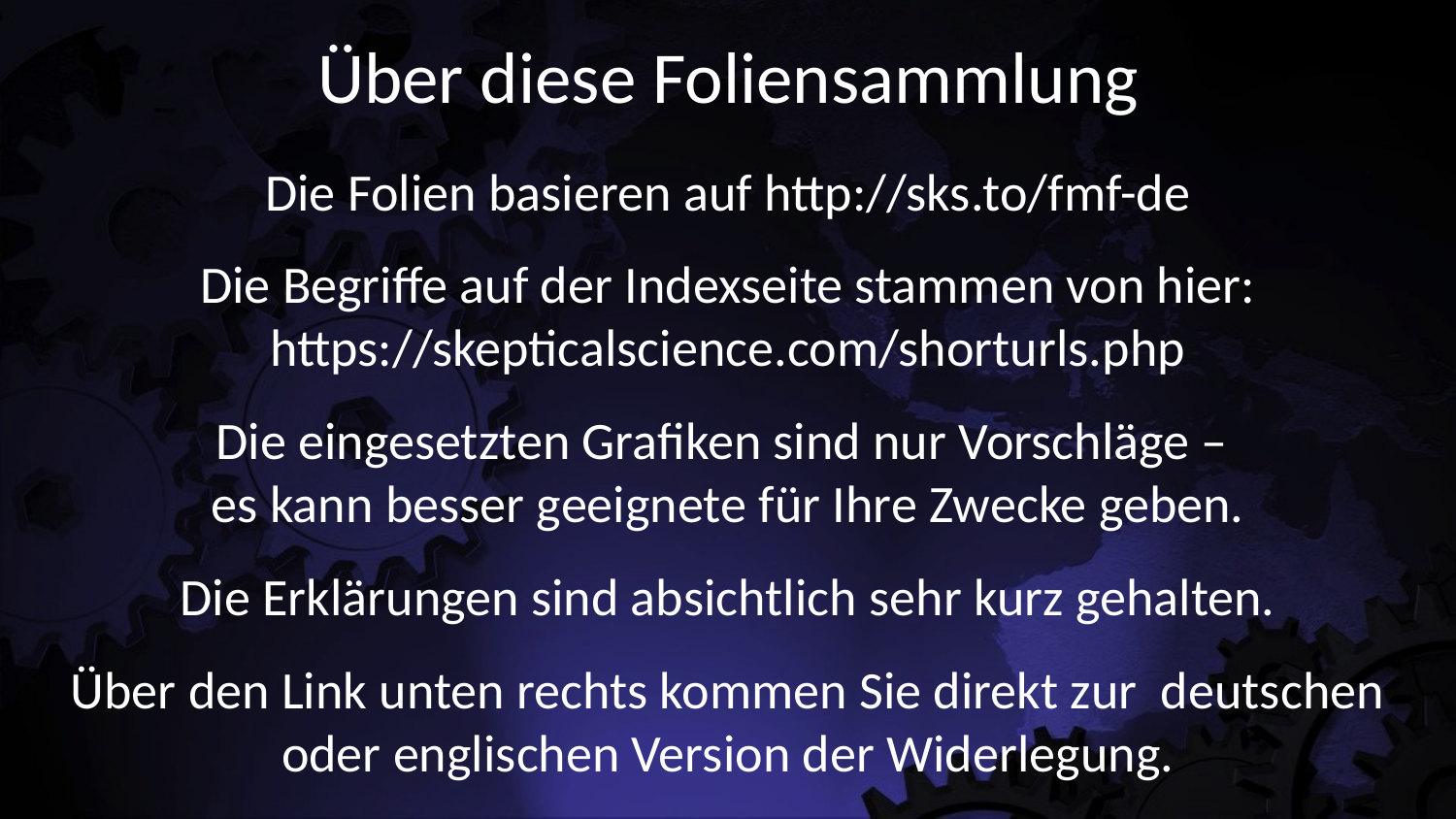

Über diese Foliensammlung
Die Folien basieren auf http://sks.to/fmf-de
Die Begriffe auf der Indexseite stammen von hier: https://skepticalscience.com/shorturls.php
Die eingesetzten Grafiken sind nur Vorschläge –
es kann besser geeignete für Ihre Zwecke geben.
Die Erklärungen sind absichtlich sehr kurz gehalten.
Über den Link unten rechts kommen Sie direkt zur  deutschen oder englischen Version der Widerlegung.